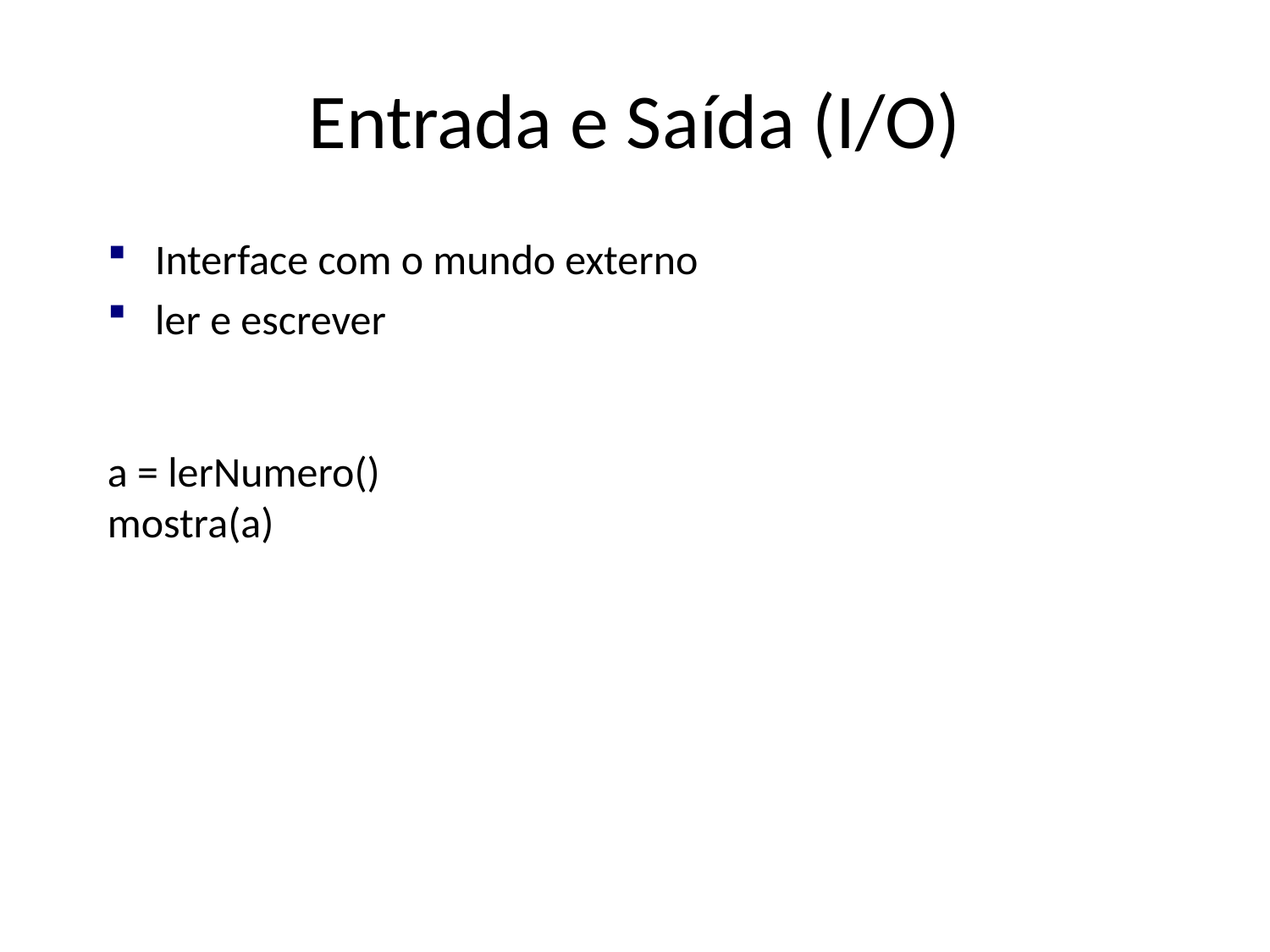

# Entrada e Saída (I/O)
Interface com o mundo externo
ler e escrever

a = lerNumero()
mostra(a)